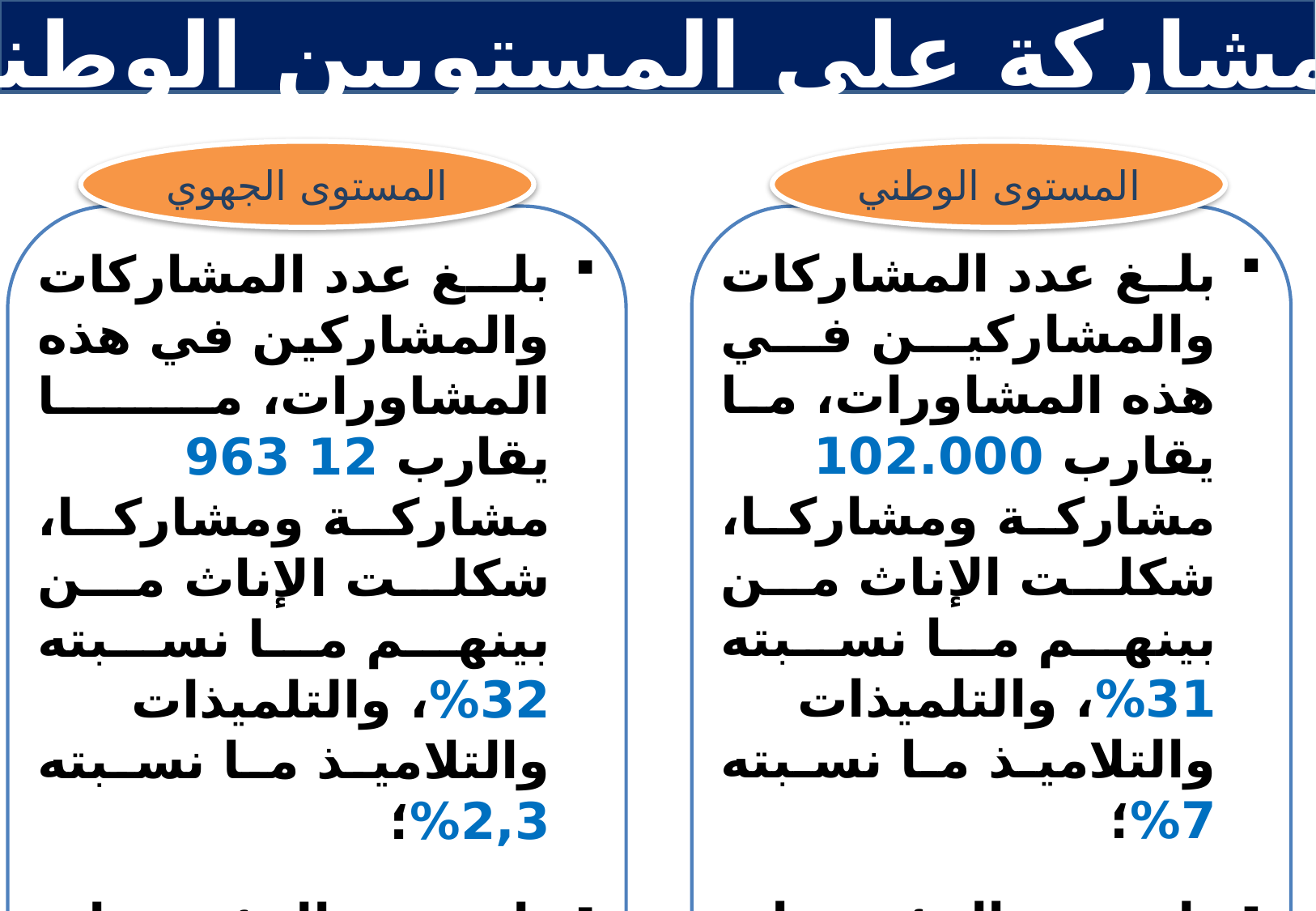

إحصائيات المشاركة على المستويين الوطني و الجهوي
المستوى الجهوي
المستوى الوطني
بلغ عدد المشاركات والمشاركين في هذه المشاورات، ما يقارب 12 963  مشاركة ومشاركا، شكلت الإناث من بينهم ما نسبته 32%، والتلميذات والتلاميذ ما نسبته 2,3%؛
بلغ عدد المؤسسات التعليمية المستهدفة 504 مؤسسة تعليمية، شكلت منها مؤسسات الوسط القروي ما نسبته 62%، ومؤسسات التعليم الخصوصي ما نسبته 12%.
بلغ عدد المشاركات والمشاركين في هذه المشاورات، ما يقارب 102.000  مشاركة ومشاركا، شكلت الإناث من بينهم ما نسبته 31%، والتلميذات والتلاميذ ما نسبته 7%؛
بلغ عدد المؤسسات التعليمية المستهدفة ما يفوق 6.000 مؤسسة تعليمية، شكلت منها مؤسسات الوسط القروي ما نسبته 48%، ومؤسسات التعليم الخصوصي ما نسبته 15%.